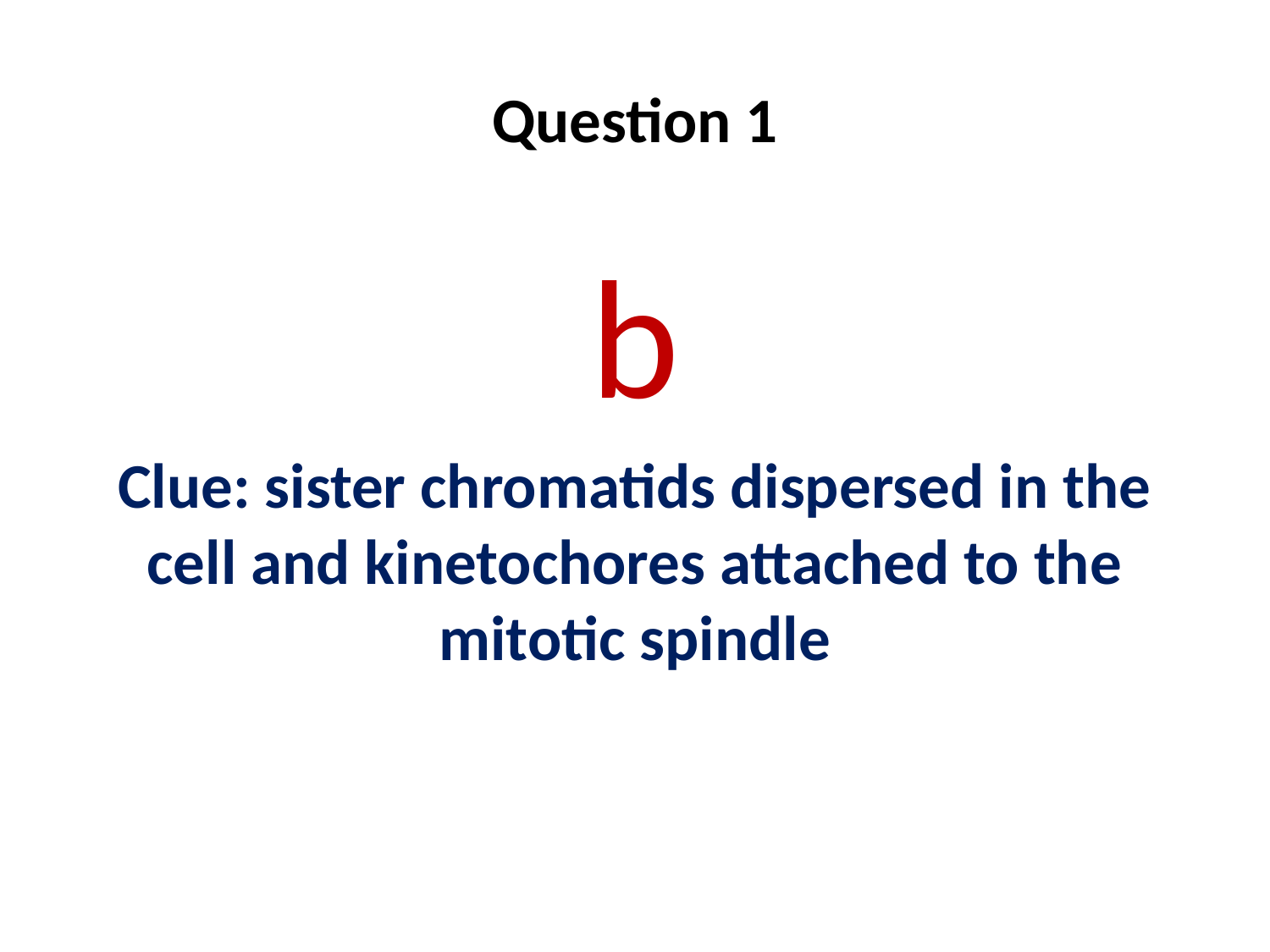

# Question 1
b
Clue: sister chromatids dispersed in the cell and kinetochores attached to the mitotic spindle